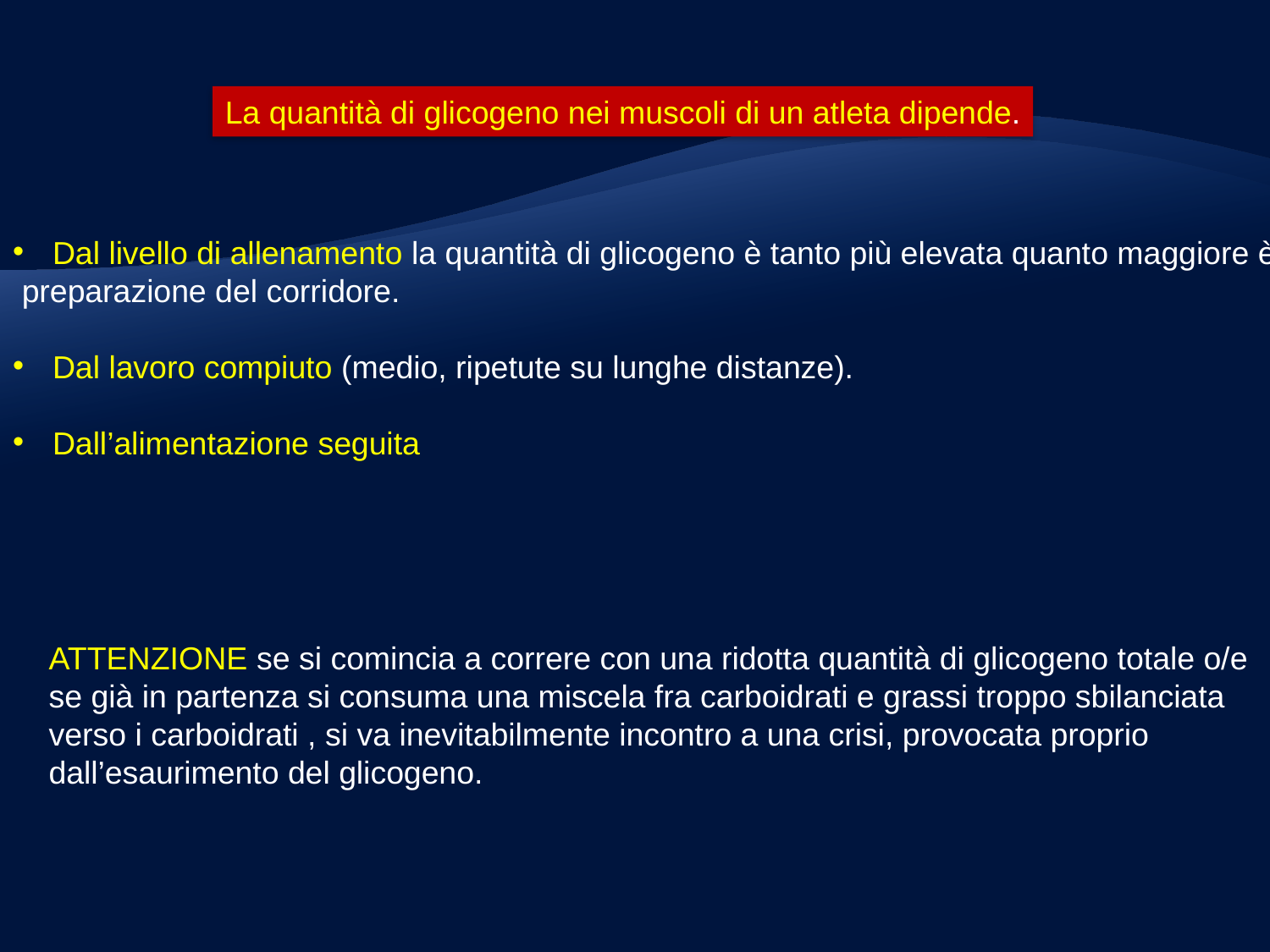

La quantità di glicogeno nei muscoli di un atleta dipende.
Dal livello di allenamento la quantità di glicogeno è tanto più elevata quanto maggiore è la
 preparazione del corridore.

Dal lavoro compiuto (medio, ripetute su lunghe distanze).

Dall’alimentazione seguita

ATTENZIONE se si comincia a correre con una ridotta quantità di glicogeno totale o/e
se già in partenza si consuma una miscela fra carboidrati e grassi troppo sbilanciata
verso i carboidrati , si va inevitabilmente incontro a una crisi, provocata proprio
dall’esaurimento del glicogeno.